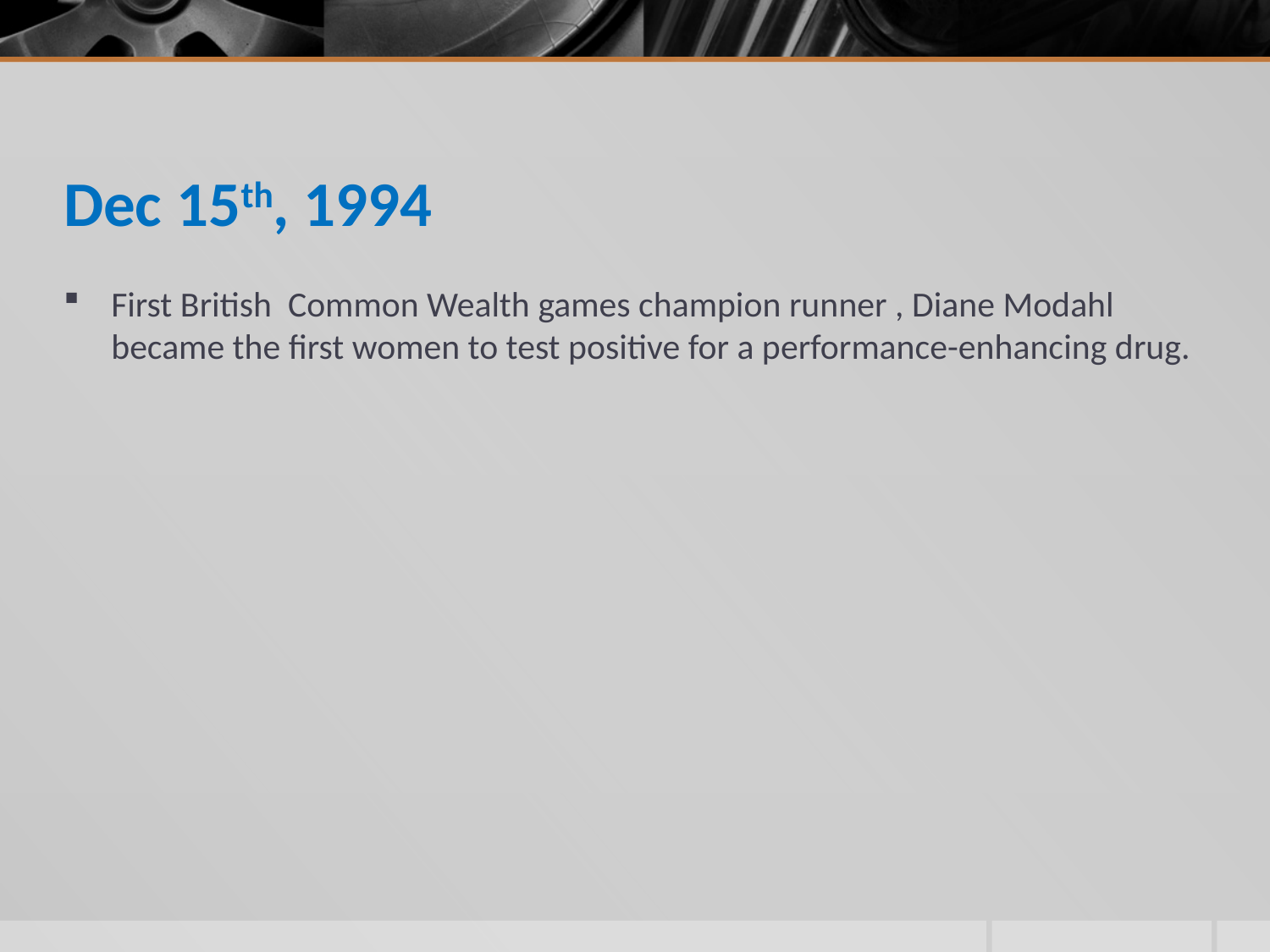

# Dec 15th, 1994
First British  Common Wealth games champion runner , Diane Modahl became the first women to test positive for a performance-enhancing drug.